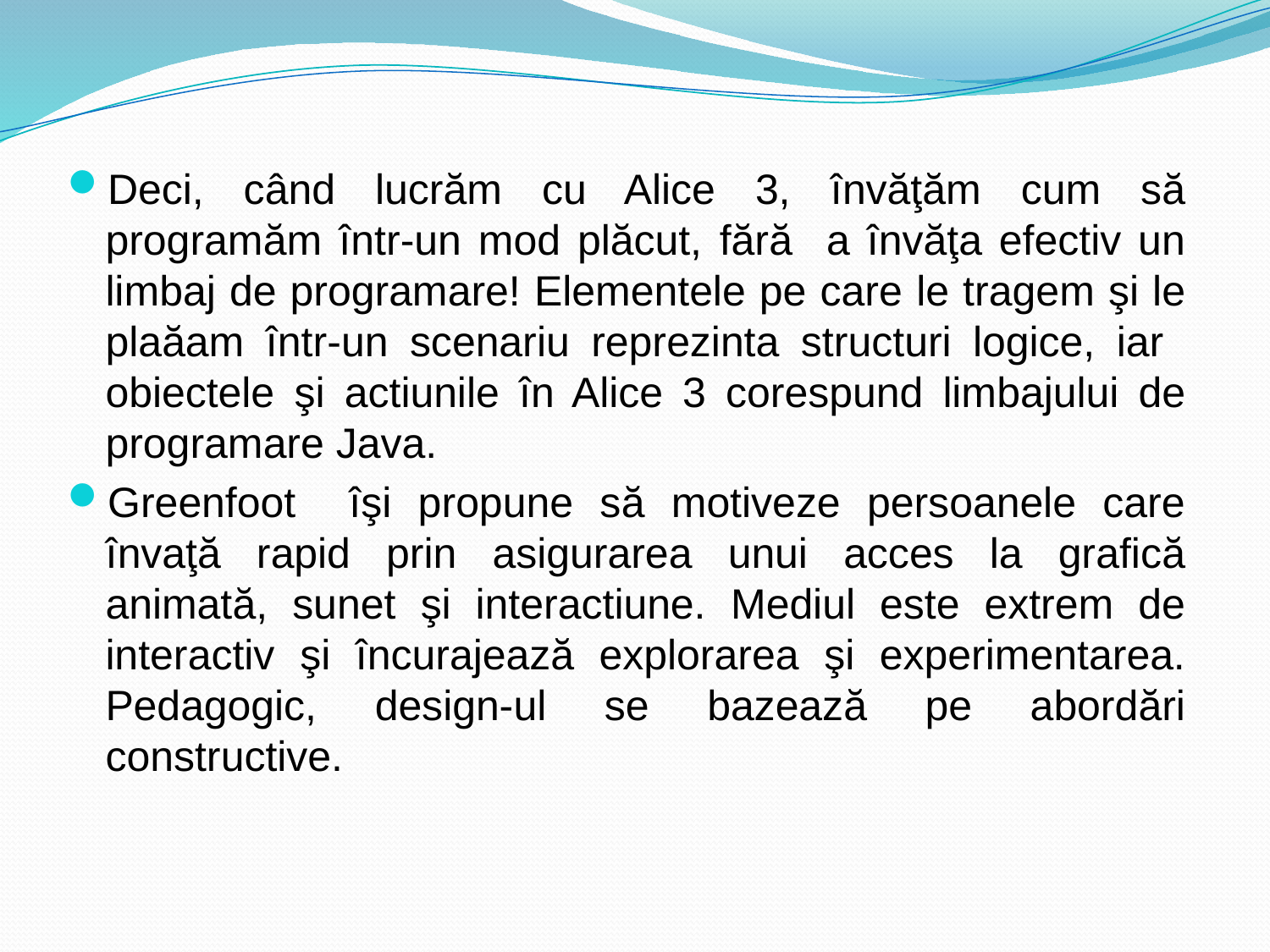

Deci, când lucrăm cu Alice 3, învăţăm cum să programăm într-un mod plăcut, fără  a învăţa efectiv un limbaj de programare! Elementele pe care le tragem şi le plaăam într-un scenariu reprezinta structuri logice, iar  obiectele şi actiunile în Alice 3 corespund limbajului de programare Java.
Greenfoot  îşi propune să motiveze persoanele care învaţă rapid prin asigurarea unui acces la grafică animată, sunet şi interactiune. Mediul este extrem de interactiv şi încurajează explorarea şi experimentarea. Pedagogic, design-ul se bazează pe abordări constructive.

#